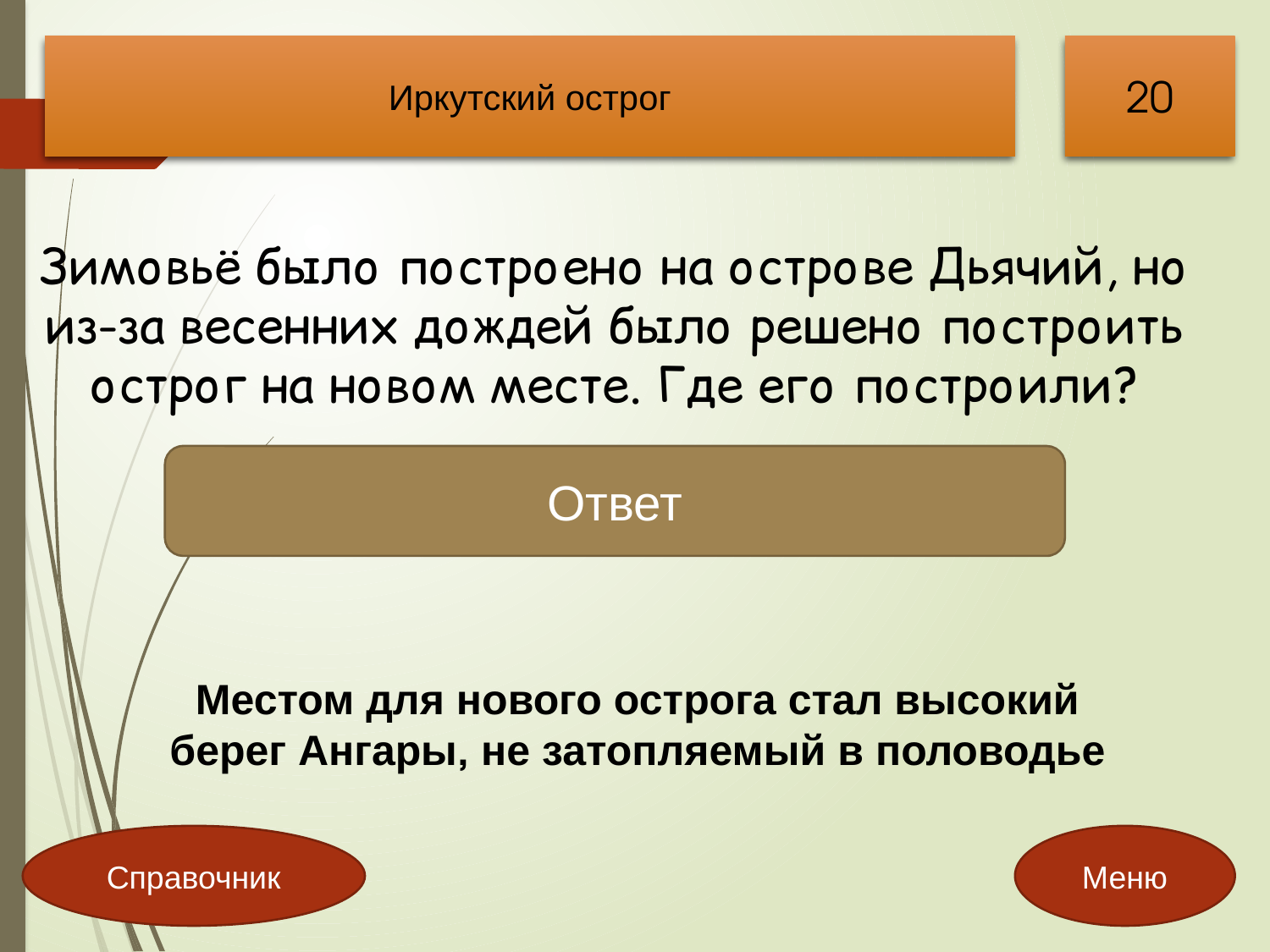

Иркутский острог
20
Зимовьё было построено на острове Дьячий, но из-за весенних дождей было решено построить острог на новом месте. Где его построили?
Ответ
Местом для нового острога стал высокий берег Ангары, не затопляемый в половодье
Справочник
Меню